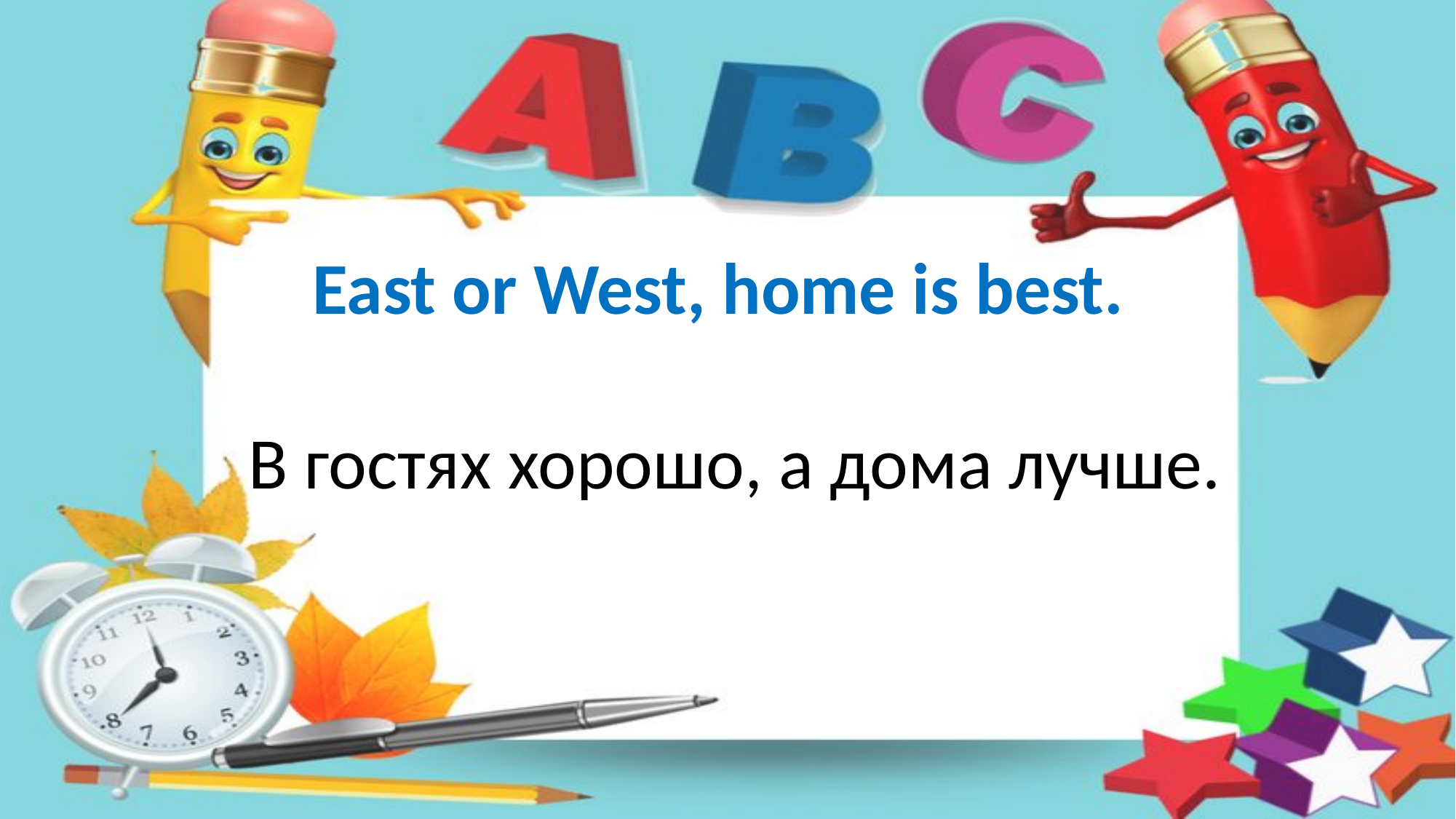

East or West, home is best.

В гостях хорошо, а дома лучше.